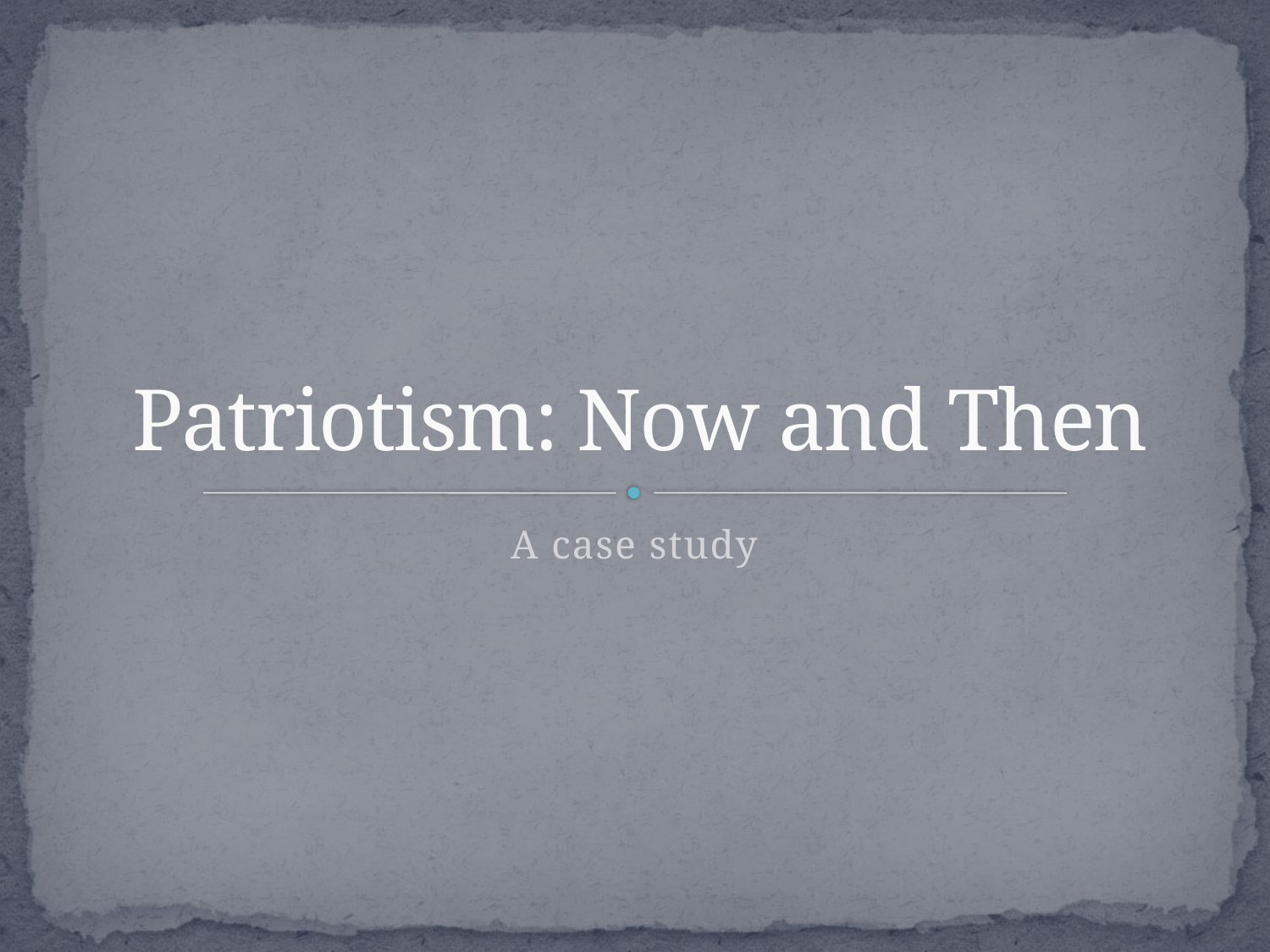

# Patriotism: Now and Then
A case study